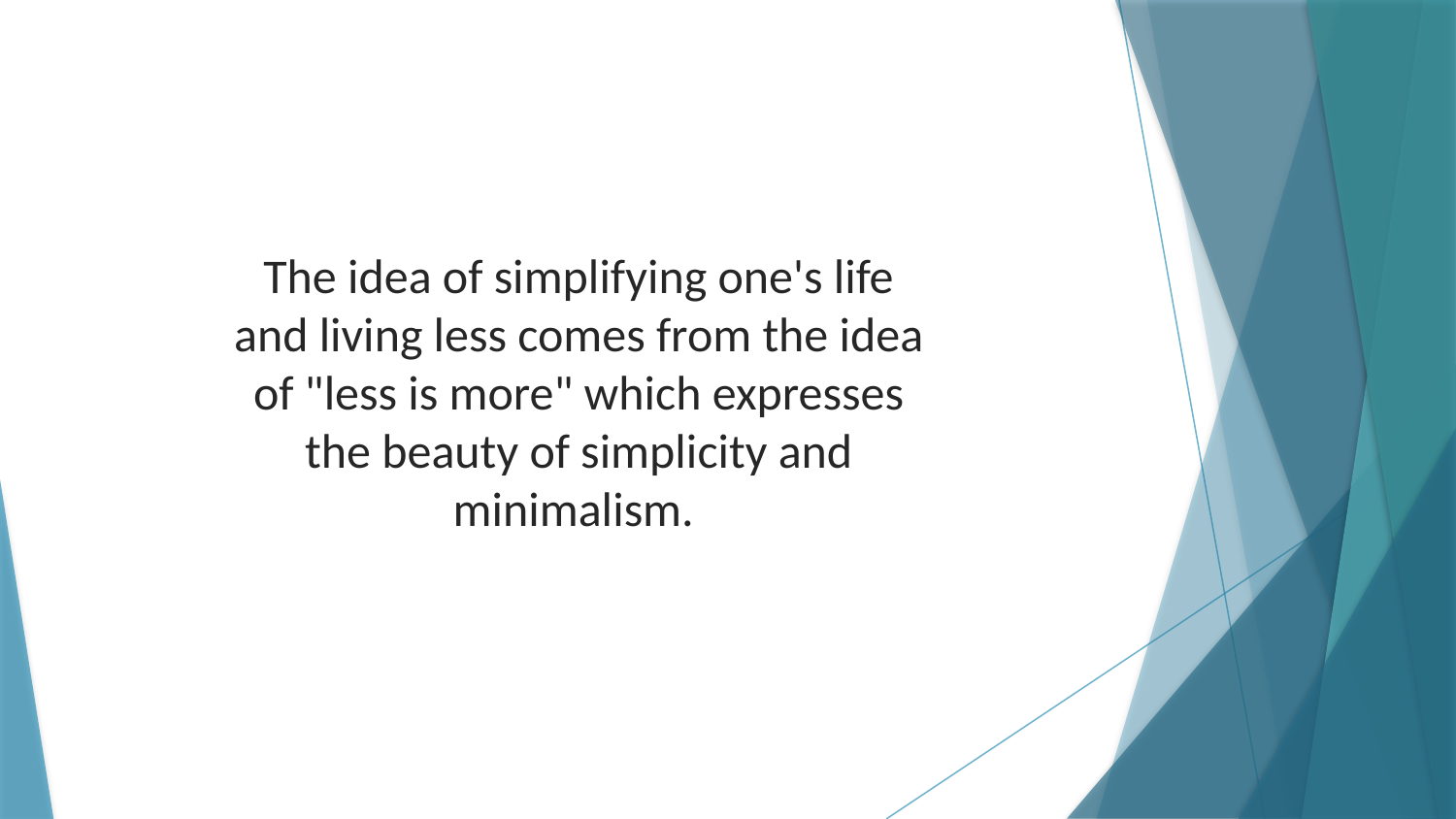

The idea of simplifying one's life and living less comes from the idea of "less is more" which expresses the beauty of simplicity and minimalism.